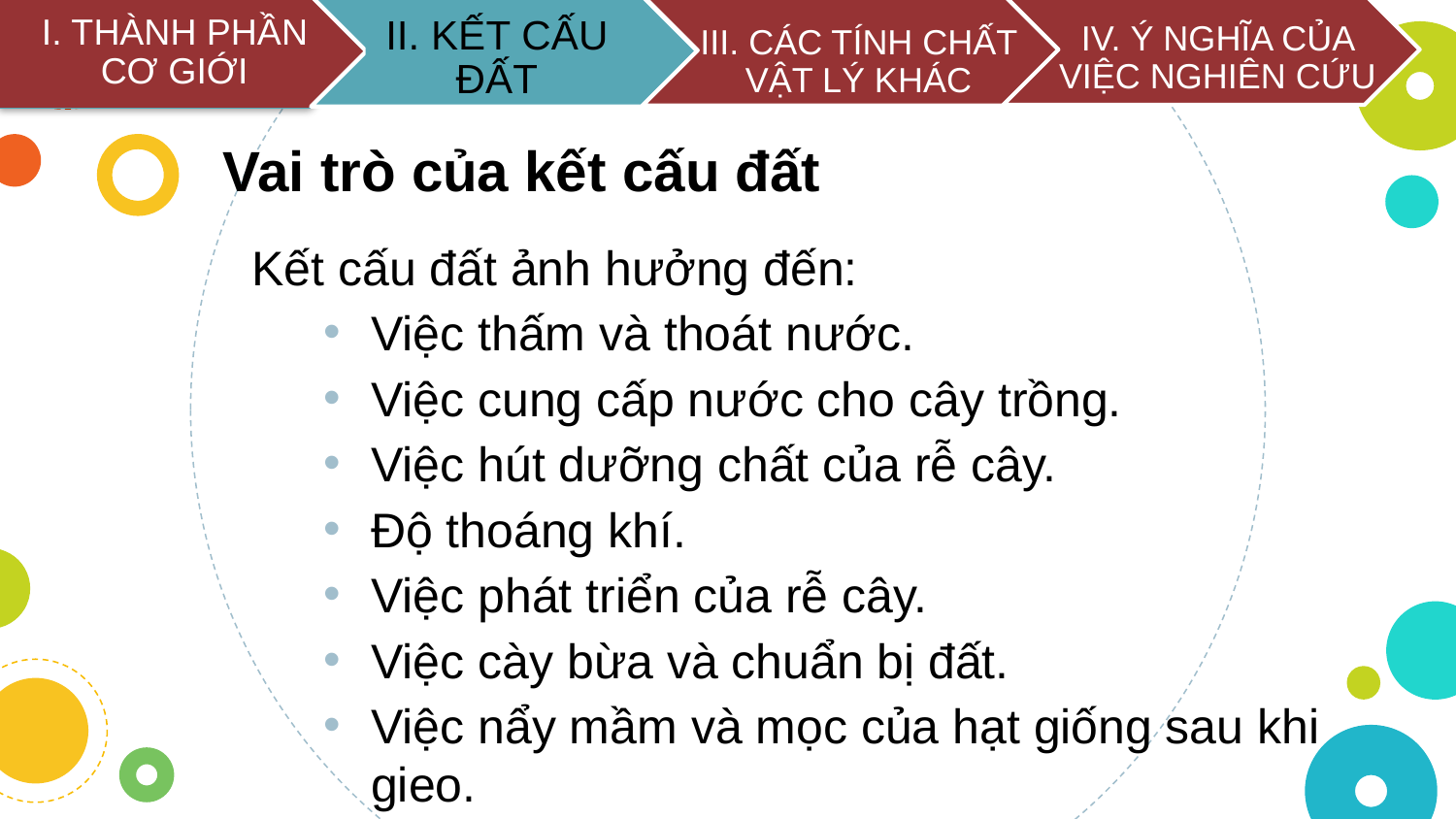

IV. Ý NGHĨA CỦA VIỆC NGHIÊN CỨU

III. CÁC TÍNH CHẤT VẬT LÝ KHÁC

II. KẾT CẤU ĐẤT

I. THÀNH PHẦN CƠ GIỚI
Vai trò của kết cấu đất
Kết cấu đất ảnh hưởng đến:
Việc thấm và thoát nước.
Việc cung cấp nước cho cây trồng.
Việc hút dưỡng chất của rễ cây.
Độ thoáng khí.
Việc phát triển của rễ cây.
Việc cày bừa và chuẩn bị đất.
Việc nẩy mầm và mọc của hạt giống sau khi gieo.